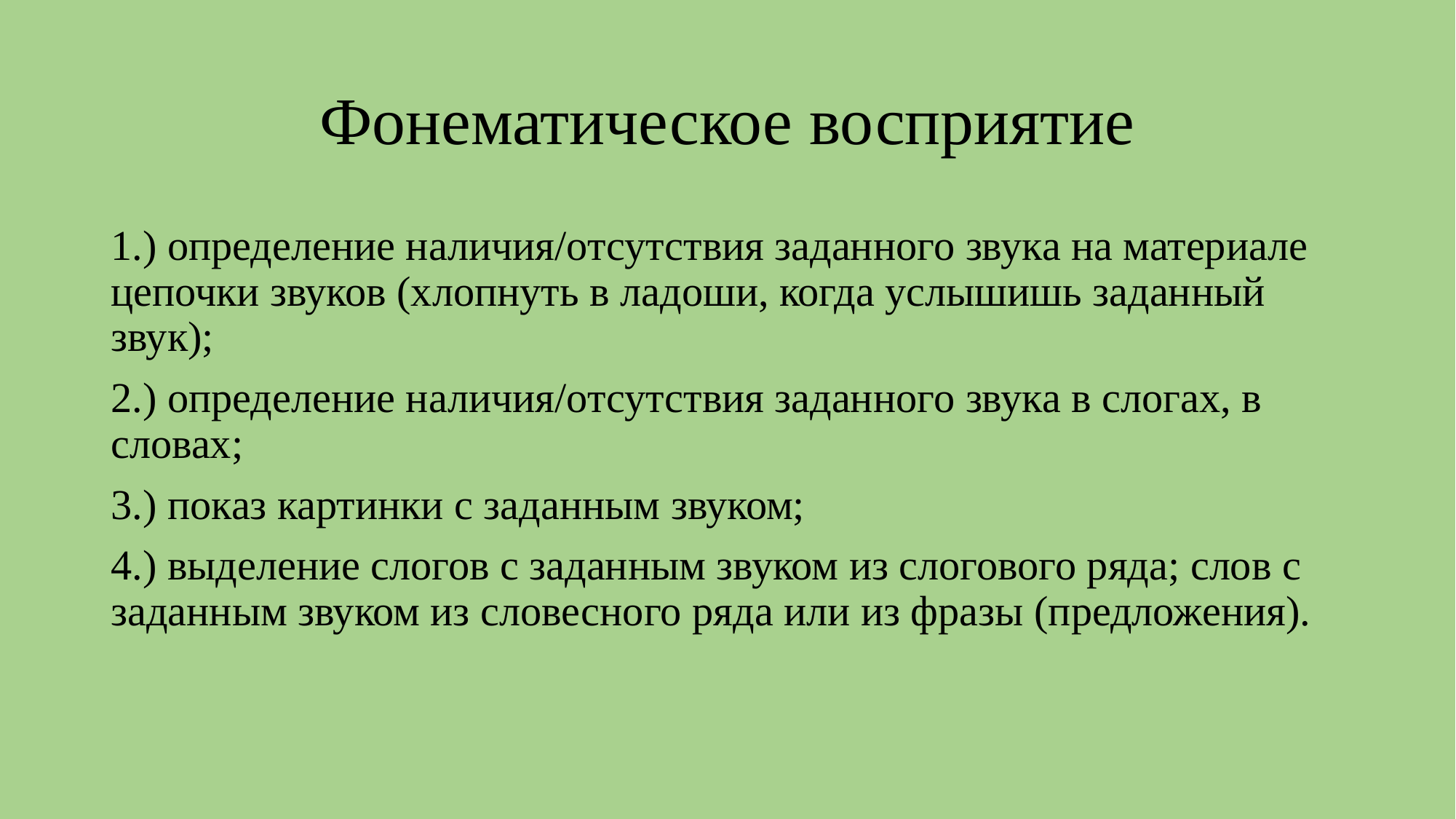

# Фонематическое восприятие
1.) определение наличия/отсутствия заданного звука на материале цепочки звуков (хлопнуть в ладоши, когда услышишь заданный звук);
2.) определение наличия/отсутствия заданного звука в слогах, в словах;
3.) показ картинки с заданным звуком;
4.) выделение слогов с заданным звуком из слогового ряда; слов с заданным звуком из словесного ряда или из фразы (предложения).